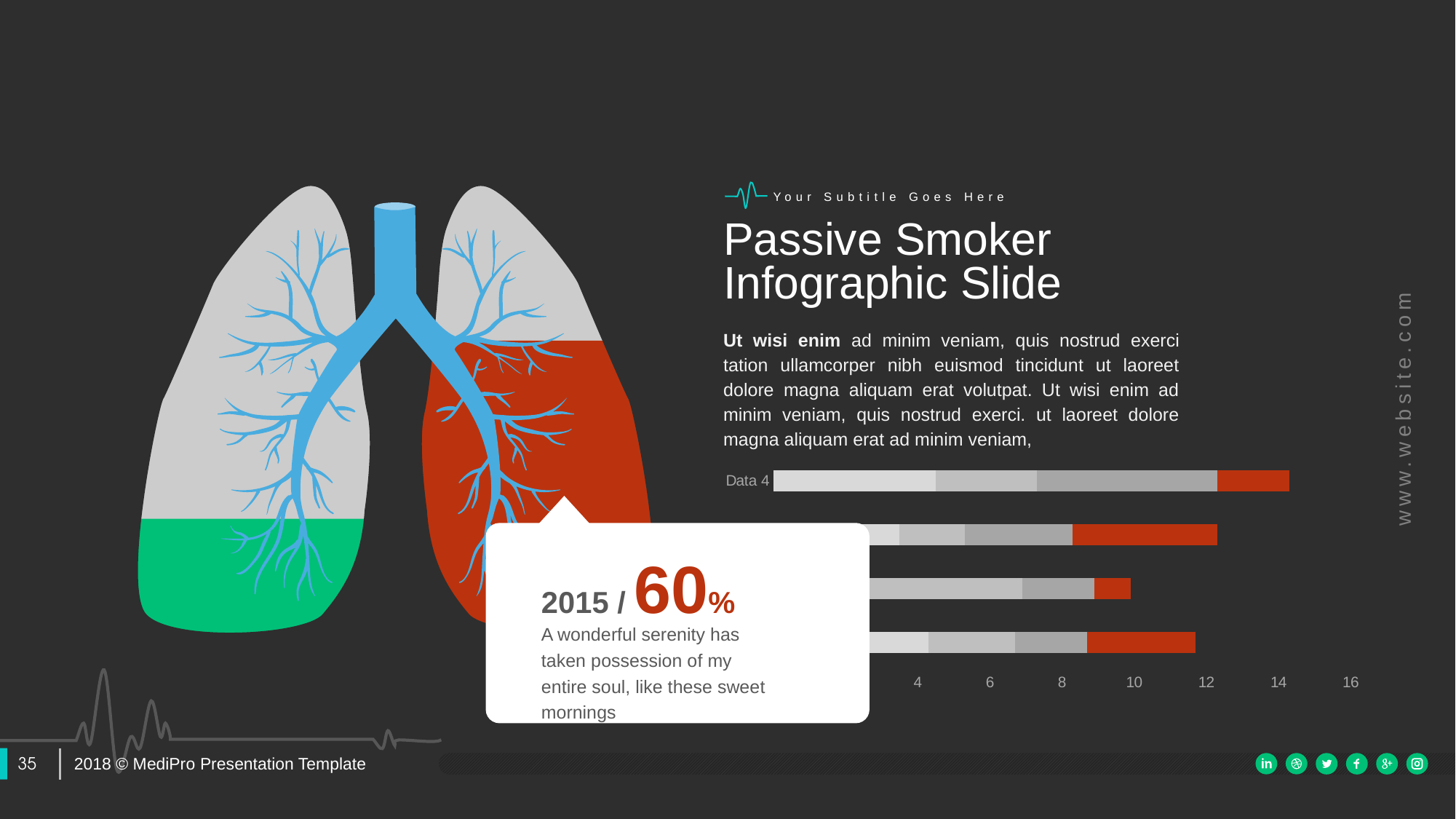

Your Subtitle Goes Here

Passive Smoker
Infographic Slide
Ut wisi enim ad minim veniam, quis nostrud exerci tation ullamcorper nibh euismod tincidunt ut laoreet dolore magna aliquam erat volutpat. Ut wisi enim ad minim veniam, quis nostrud exerci. ut laoreet dolore magna aliquam erat ad minim veniam,

### Chart

| Category | Series 1 | Series 2 | Series 3 | Series 4 |
|---|---|---|---|---|
| Data 1 | 4.3 | 2.4 | 2.0 | 3.0 |
| Data 2 | 2.5 | 4.4 | 2.0 | 1.0 |
| Data 3 | 3.5 | 1.8 | 3.0 | 4.0 |
| Data 4 | 4.5 | 2.8 | 5.0 | 2.0 |

2015 / 60%
A wonderful serenity has taken possession of my entire soul, like these sweet mornings